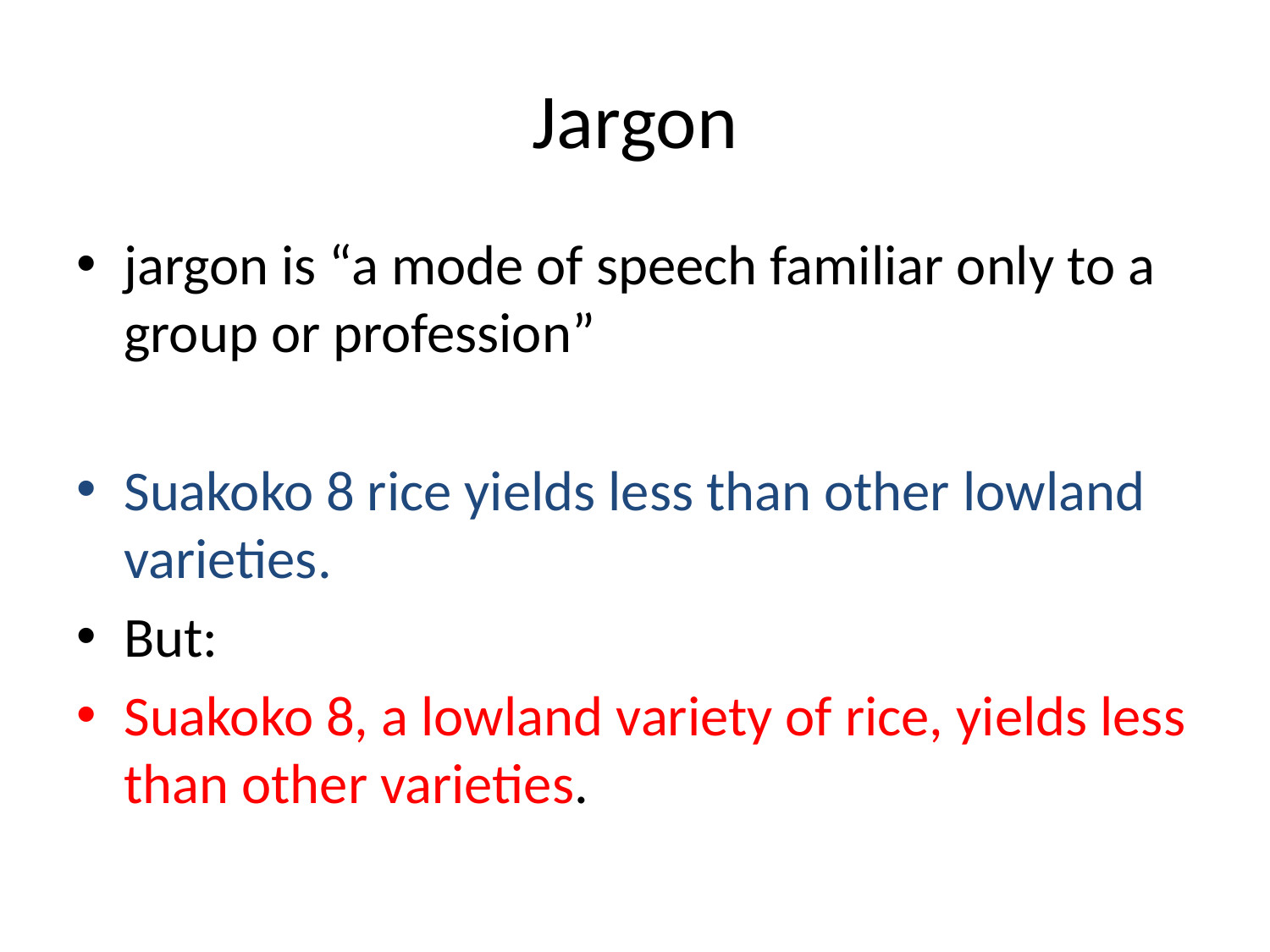

# Jargon
jargon is “a mode of speech familiar only to a group or profession”

Suakoko 8 rice yields less than other lowland varieties.
But:
Suakoko 8, a lowland variety of rice, yields less than other varieties.